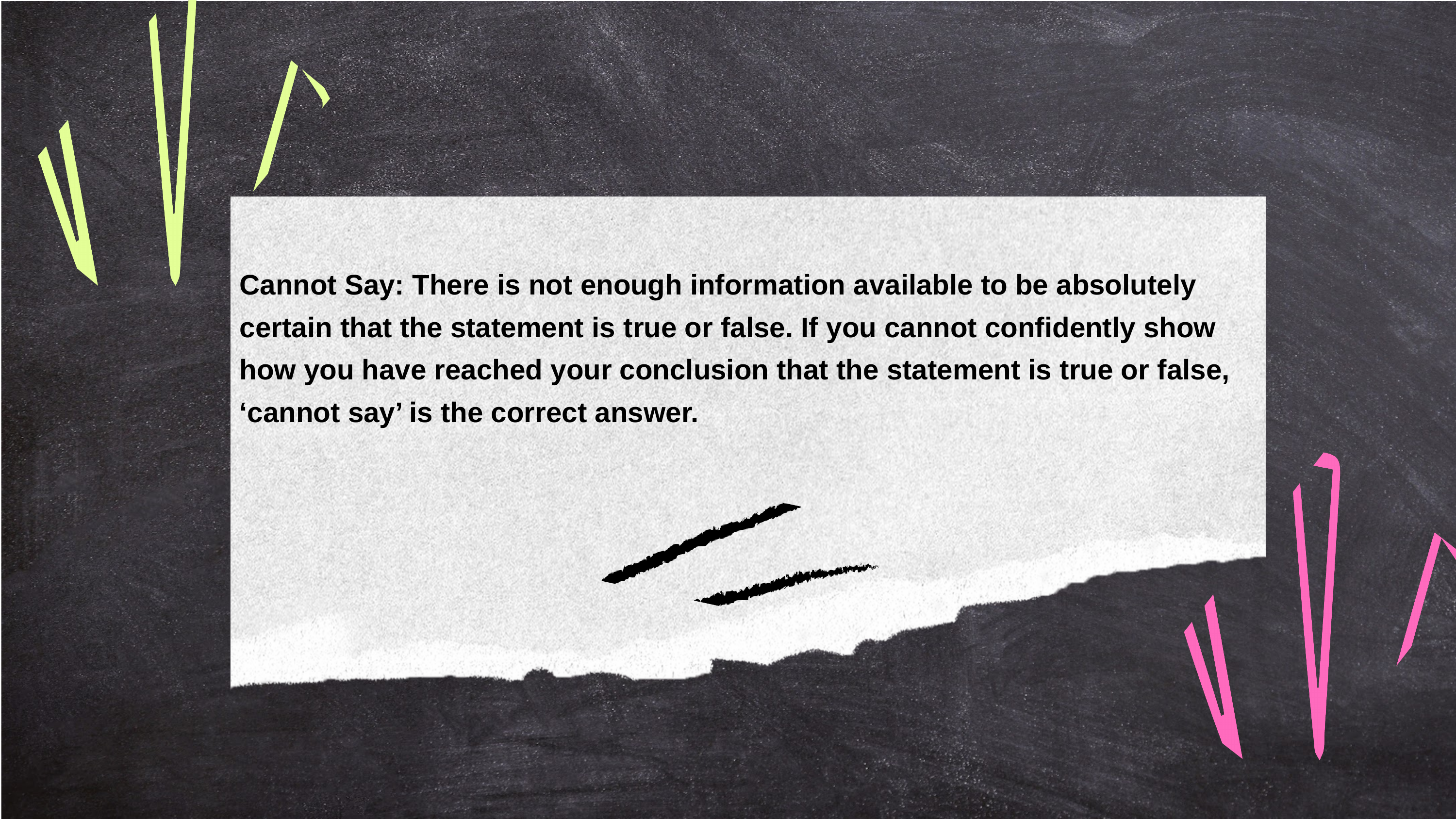

Cannot Say: There is not enough information available to be absolutely certain that the statement is true or false. If you cannot confidently show how you have reached your conclusion that the statement is true or false, ‘cannot say’ is the correct answer.